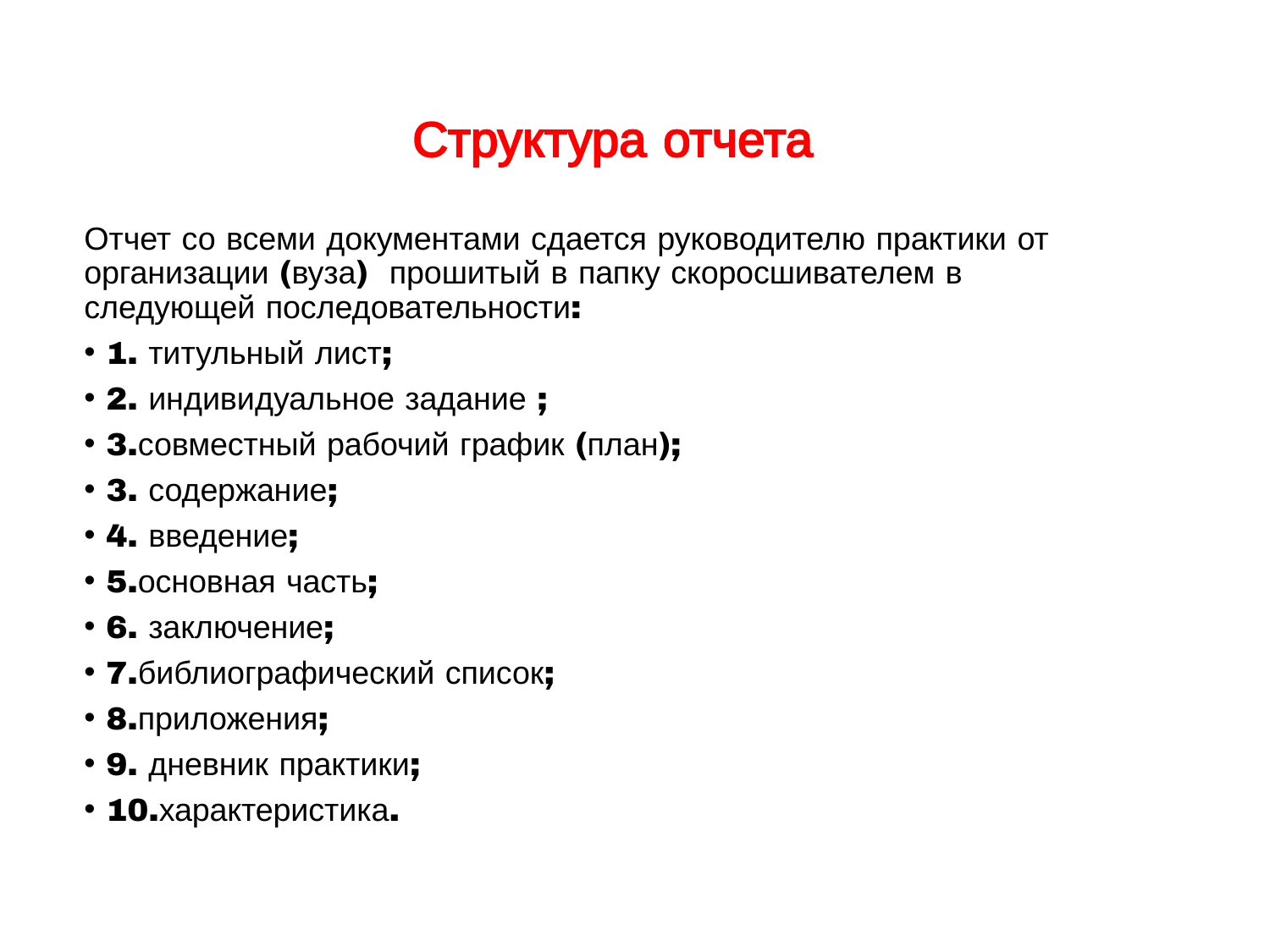

# Структура отчета
Отчет со всеми документами сдается руководителю практики от организации (вуза)  прошитый в папку скоросшивателем в следующей последовательности:
1. титульный лист;
2. индивидуальное задание ;
3.совместный рабочий график (план);
3. содержание;
4. введение;
5.основная часть;
6. заключение;
7.библиографический список;
8.приложения;
9. дневник практики;
10.характеристика.